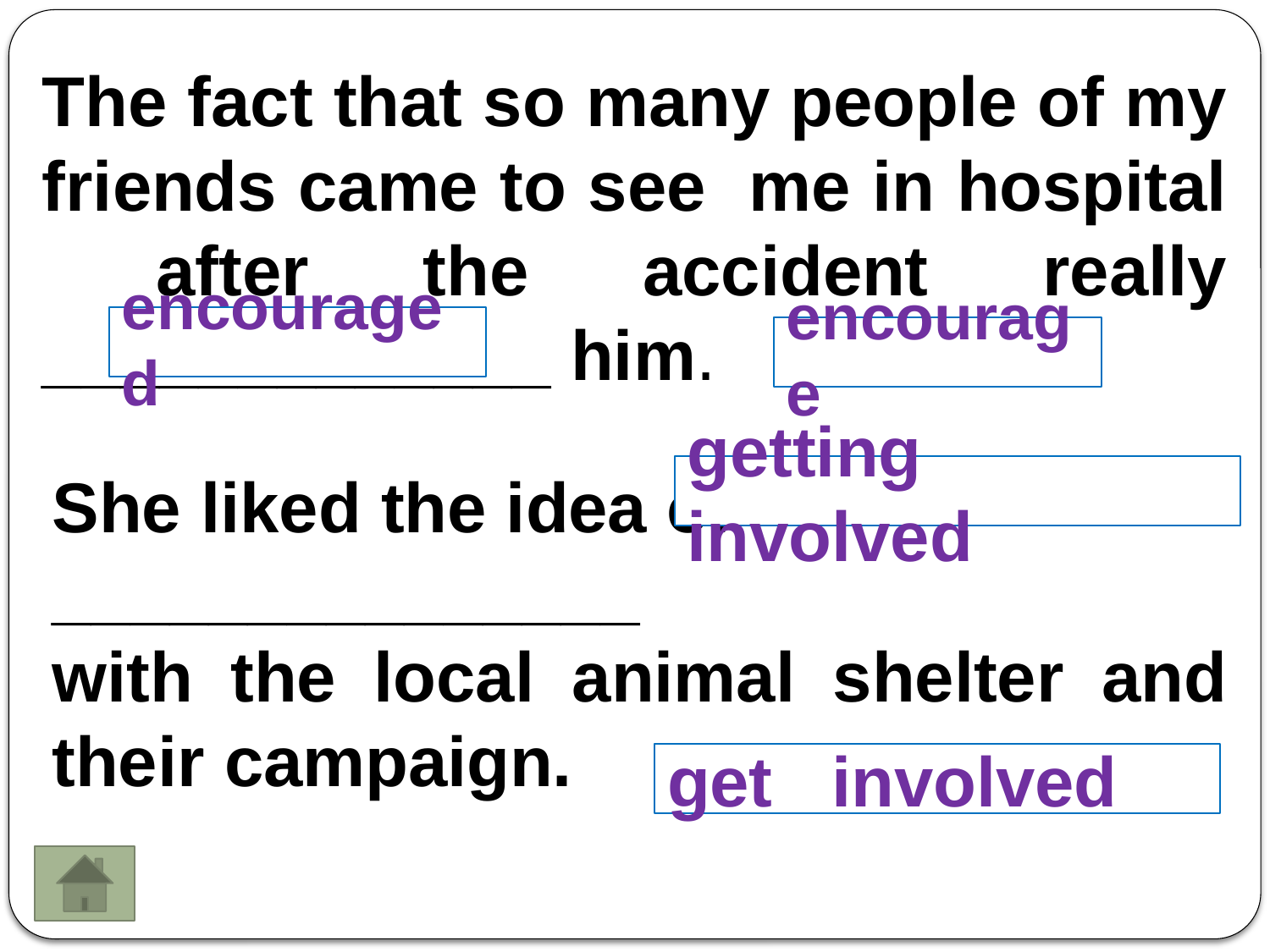

The fact that so many people of my friends came to see  me in hospital  after the accident really _____________ him.
encouraged
encourage
She liked the idea of _______________
with the local animal shelter and their campaign.
getting   involved
get   involved